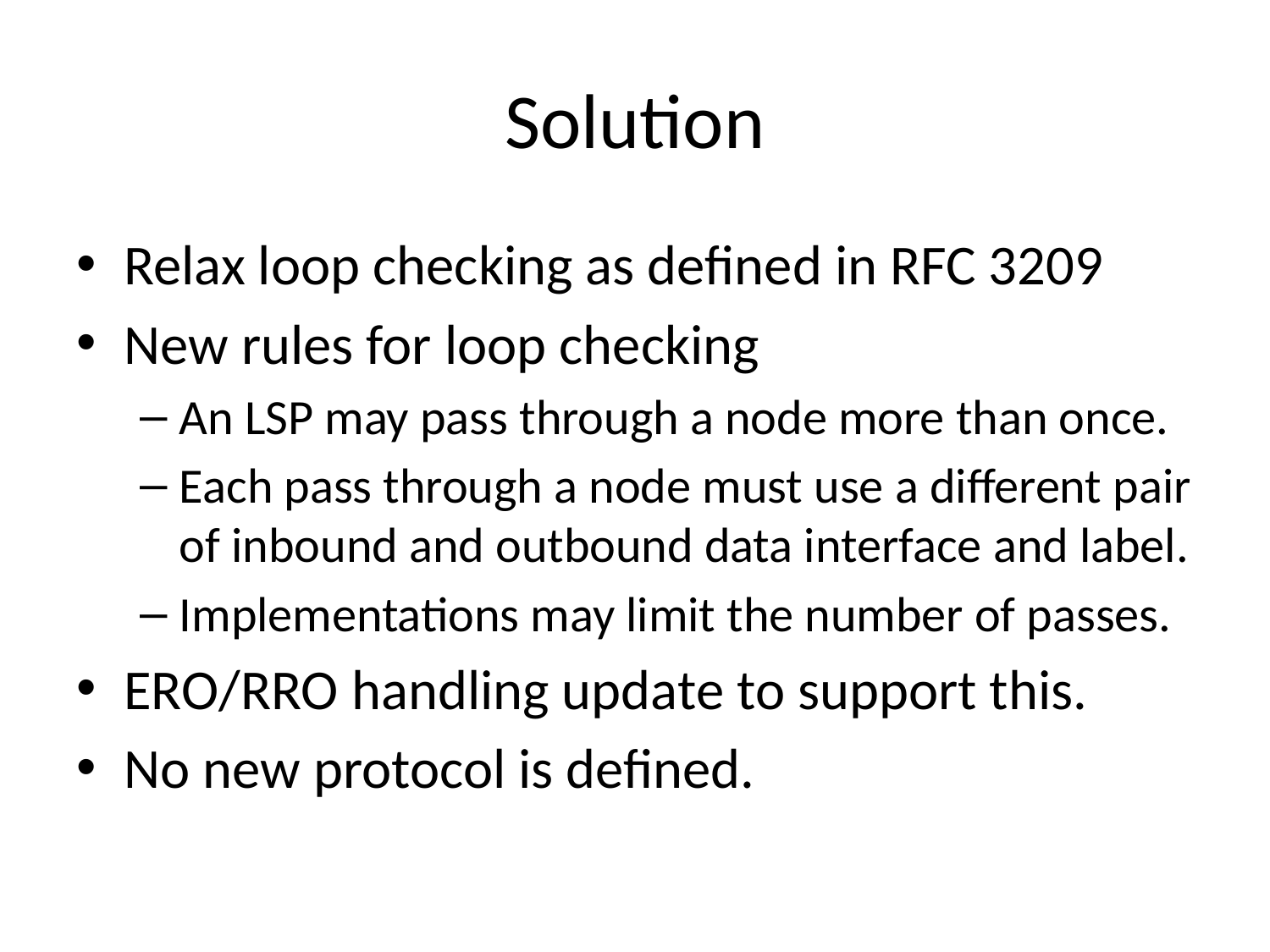

# Solution
Relax loop checking as defined in RFC 3209
New rules for loop checking
An LSP may pass through a node more than once.
Each pass through a node must use a different pair of inbound and outbound data interface and label.
Implementations may limit the number of passes.
ERO/RRO handling update to support this.
No new protocol is defined.